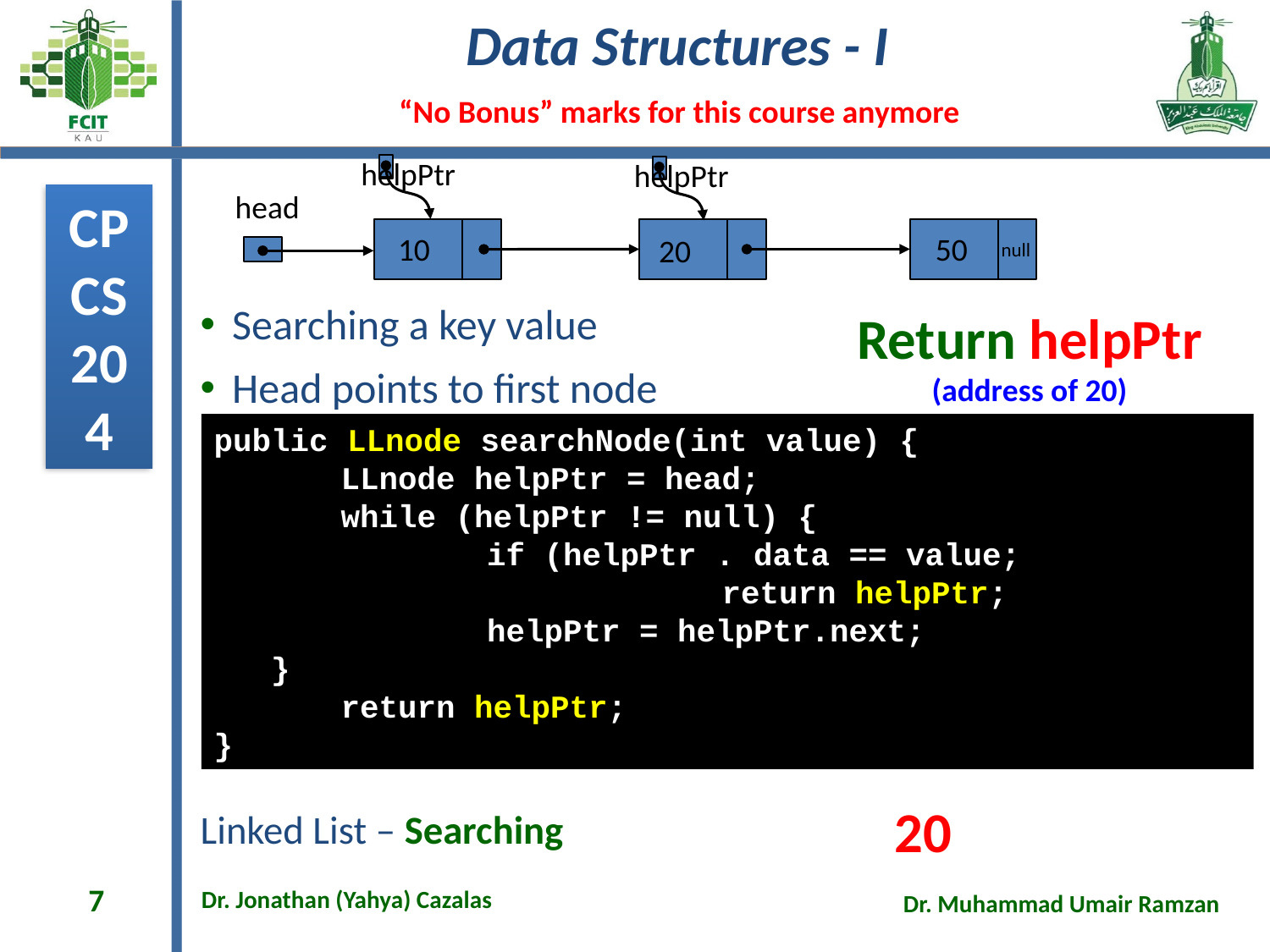

helpPtr

helpPtr

head

10
50
20
null

Return helpPtr
(address of 20)
Searching a key value
Head points to first node

public LLnode searchNode(int value) {
 	LLnode helpPtr = head;
	while (helpPtr != null) {
	   	 if (helpPtr . data == value;
				return helpPtr;
		 helpPtr = helpPtr.next;
   }
	return helpPtr;
}
20
# Linked List – Searching
7